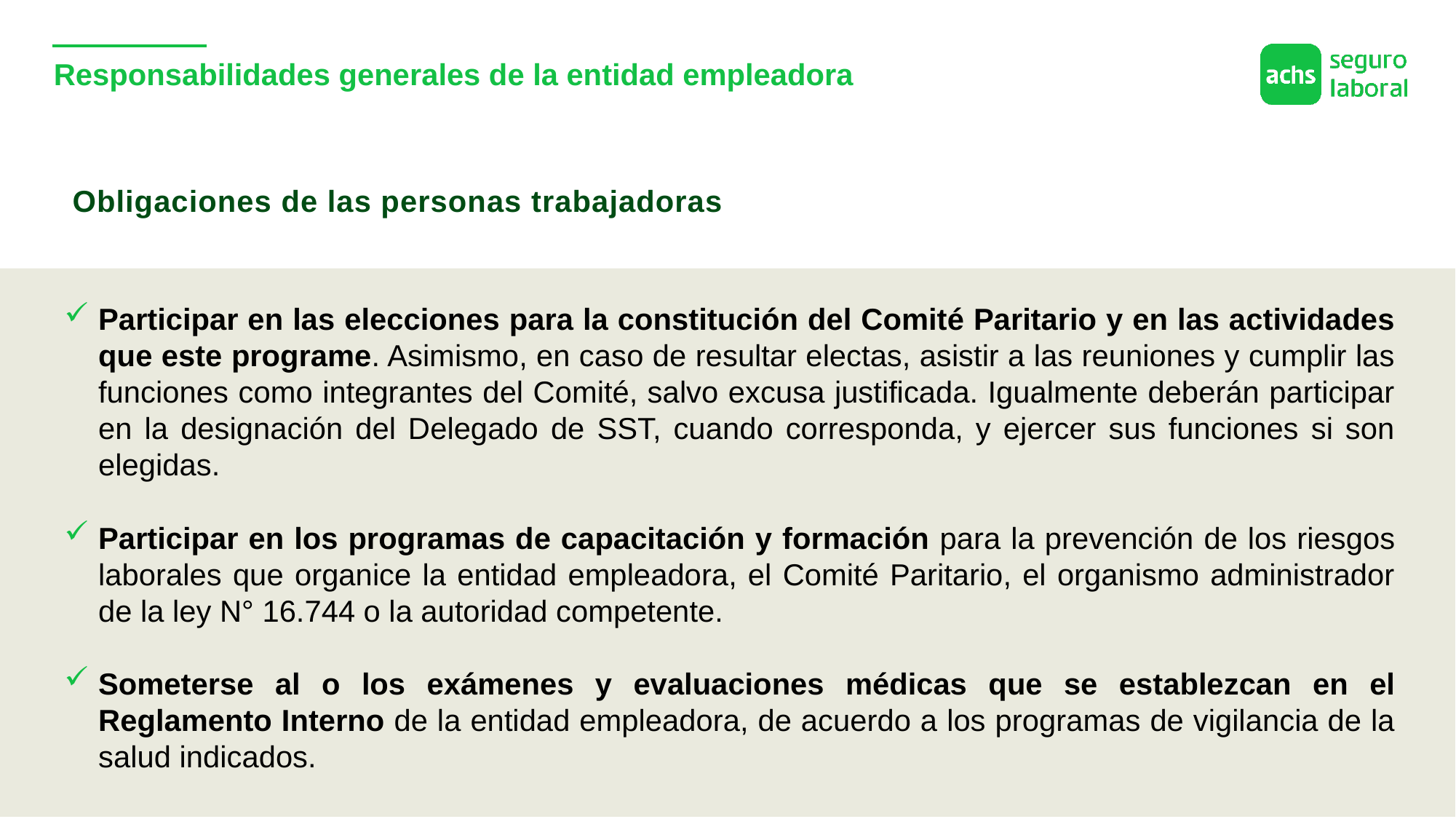

# Responsabilidades generales de la entidad empleadora
Obligaciones de las personas trabajadoras

Participar en las elecciones para la constitución del Comité Paritario y en las actividades que este programe. Asimismo, en caso de resultar electas, asistir a las reuniones y cumplir las funciones como integrantes del Comité, salvo excusa justificada. Igualmente deberán participar en la designación del Delegado de SST, cuando corresponda, y ejercer sus funciones si son elegidas.

Participar en los programas de capacitación y formación para la prevención de los riesgos laborales que organice la entidad empleadora, el Comité Paritario, el organismo administrador de la ley N° 16.744 o la autoridad competente.

Someterse al o los exámenes y evaluaciones médicas que se establezcan en el Reglamento Interno de la entidad empleadora, de acuerdo a los programas de vigilancia de la salud indicados.